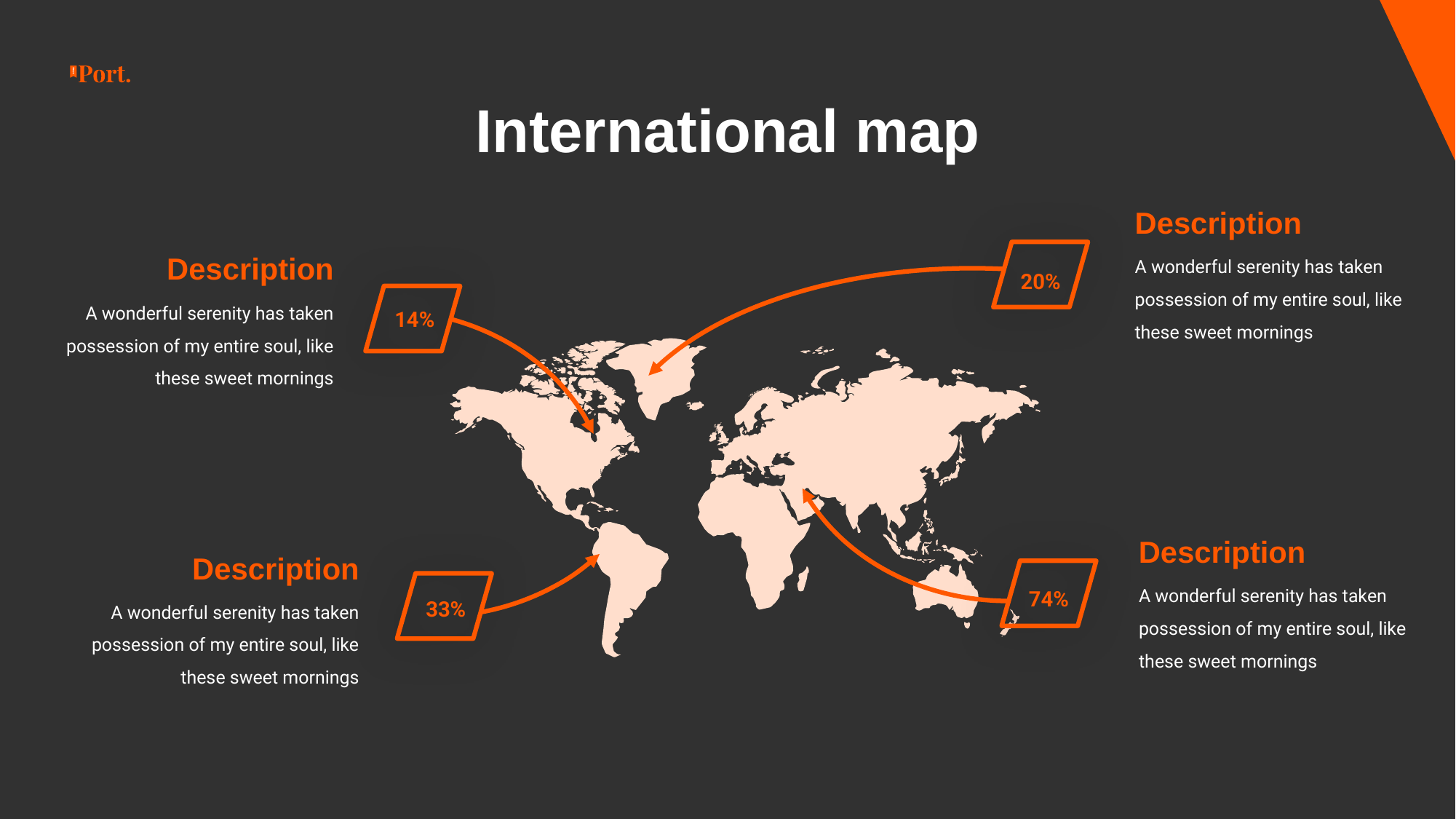

International map
Description

A wonderful serenity has taken possession of my entire soul, like these sweet mornings

Description
20%

A wonderful serenity has taken possession of my entire soul, like these sweet mornings

14%

Description
Description

74%
A wonderful serenity has taken possession of my entire soul, like these sweet mornings

33%
A wonderful serenity has taken possession of my entire soul, like these sweet mornings